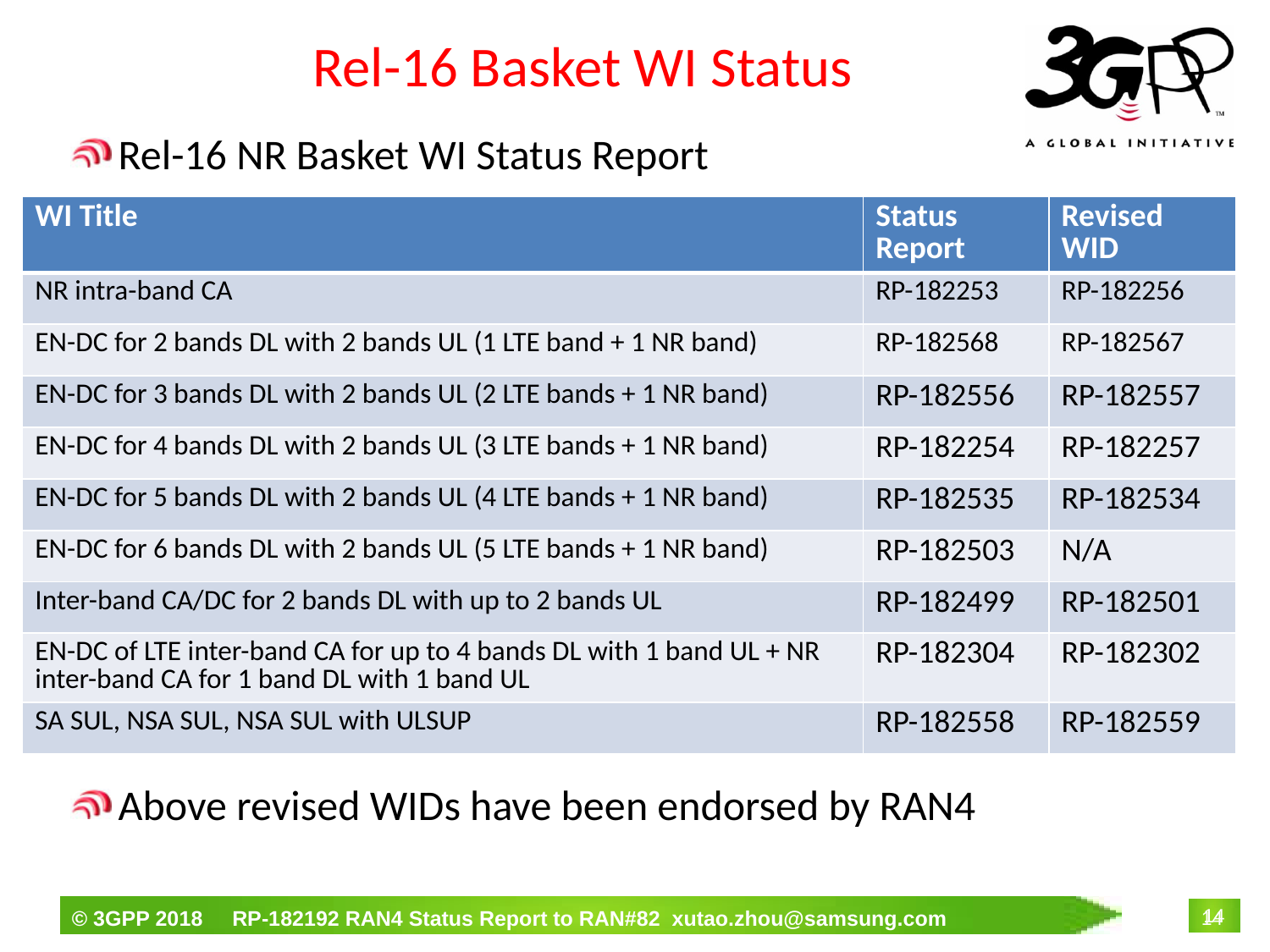

# Rel-16 Basket WI Status
Rel-16 NR Basket WI Status Report

Above revised WIDs have been endorsed by RAN4

| WI Title | Status Report | Revised WID |
| --- | --- | --- |
| NR intra-band CA | RP-182253 | RP-182256 |
| EN-DC for 2 bands DL with 2 bands UL (1 LTE band + 1 NR band) | RP-182568 | RP-182567 |
| EN-DC for 3 bands DL with 2 bands UL (2 LTE bands + 1 NR band) | RP-182556 | RP-182557 |
| EN-DC for 4 bands DL with 2 bands UL (3 LTE bands + 1 NR band) | RP-182254 | RP-182257 |
| EN-DC for 5 bands DL with 2 bands UL (4 LTE bands + 1 NR band) | RP-182535 | RP-182534 |
| EN-DC for 6 bands DL with 2 bands UL (5 LTE bands + 1 NR band) | RP-182503 | N/A |
| Inter-band CA/DC for 2 bands DL with up to 2 bands UL | RP-182499 | RP-182501 |
| EN-DC of LTE inter-band CA for up to 4 bands DL with 1 band UL + NR inter-band CA for 1 band DL with 1 band UL | RP-182304 | RP-182302 |
| SA SUL, NSA SUL, NSA SUL with ULSUP | RP-182558 | RP-182559 |
14